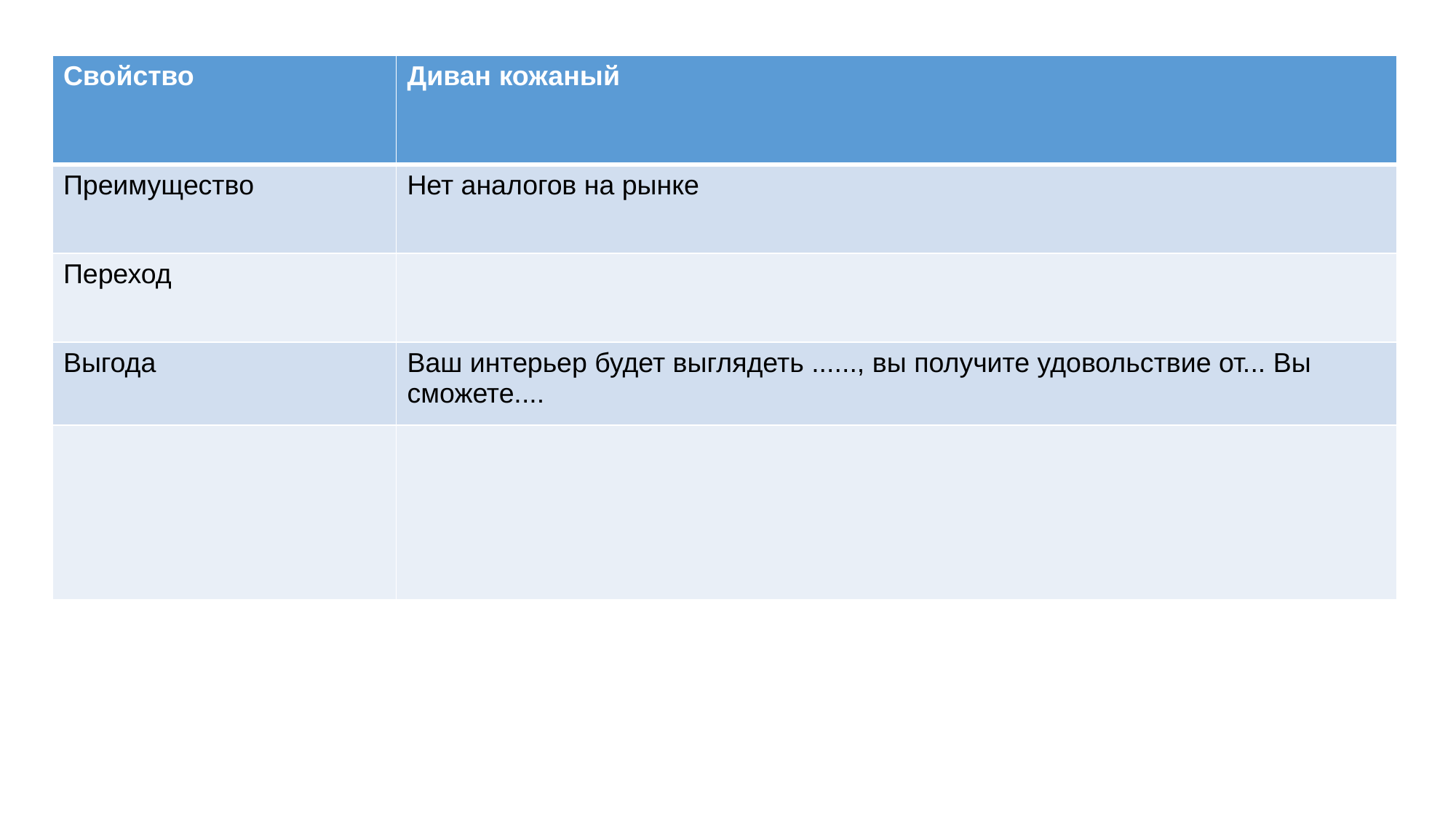

| Свойство | Диван кожаный |
| --- | --- |
| Преимущество | Нет аналогов на рынке |
| Переход |  |
| Выгода | Ваш интерьер будет выглядеть ......, вы получите удовольствие от... Вы сможете.... |
|  |  |